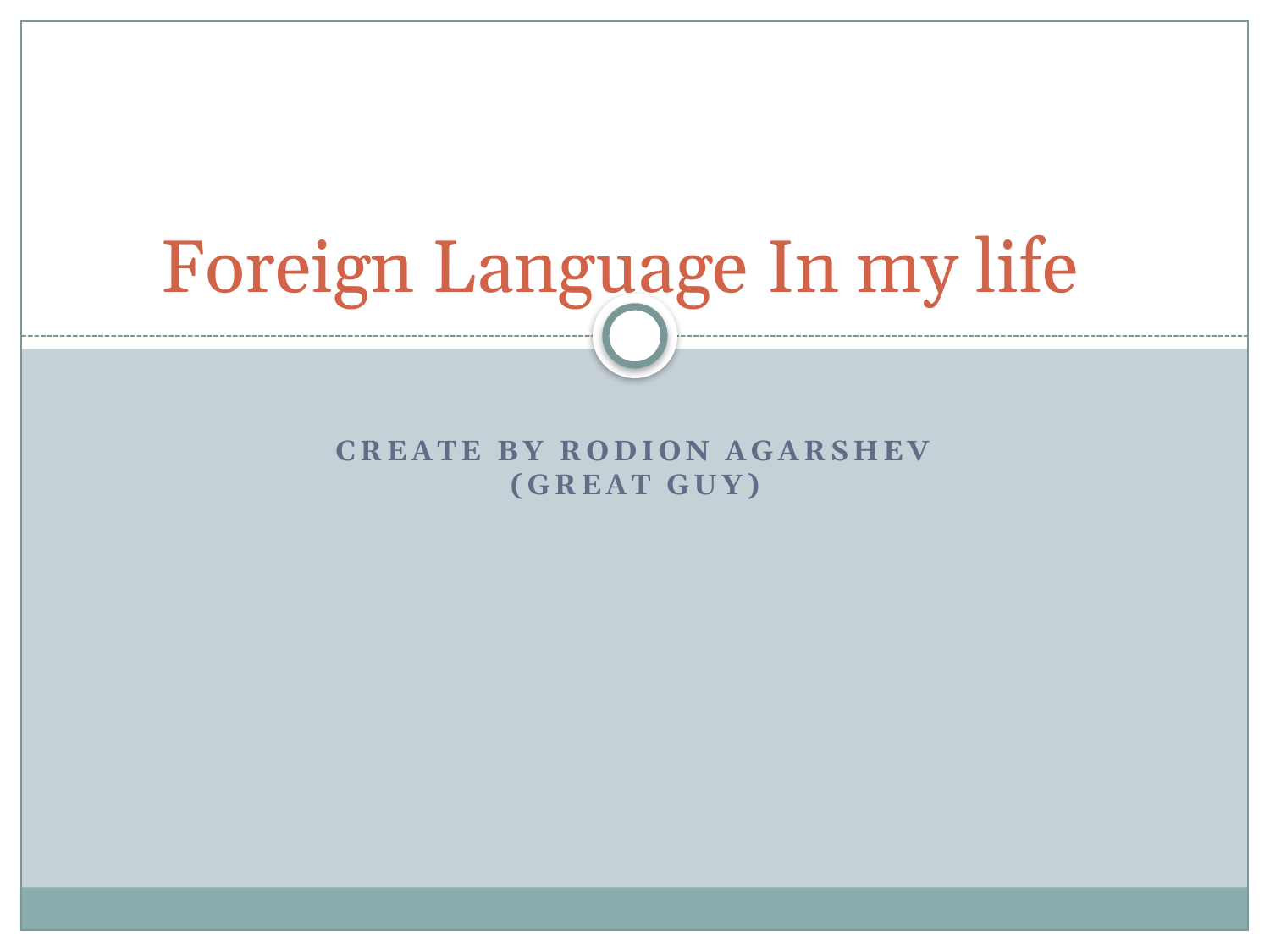

# Foreign Language In my life
Create by Rodion Agarshev
(great guy)